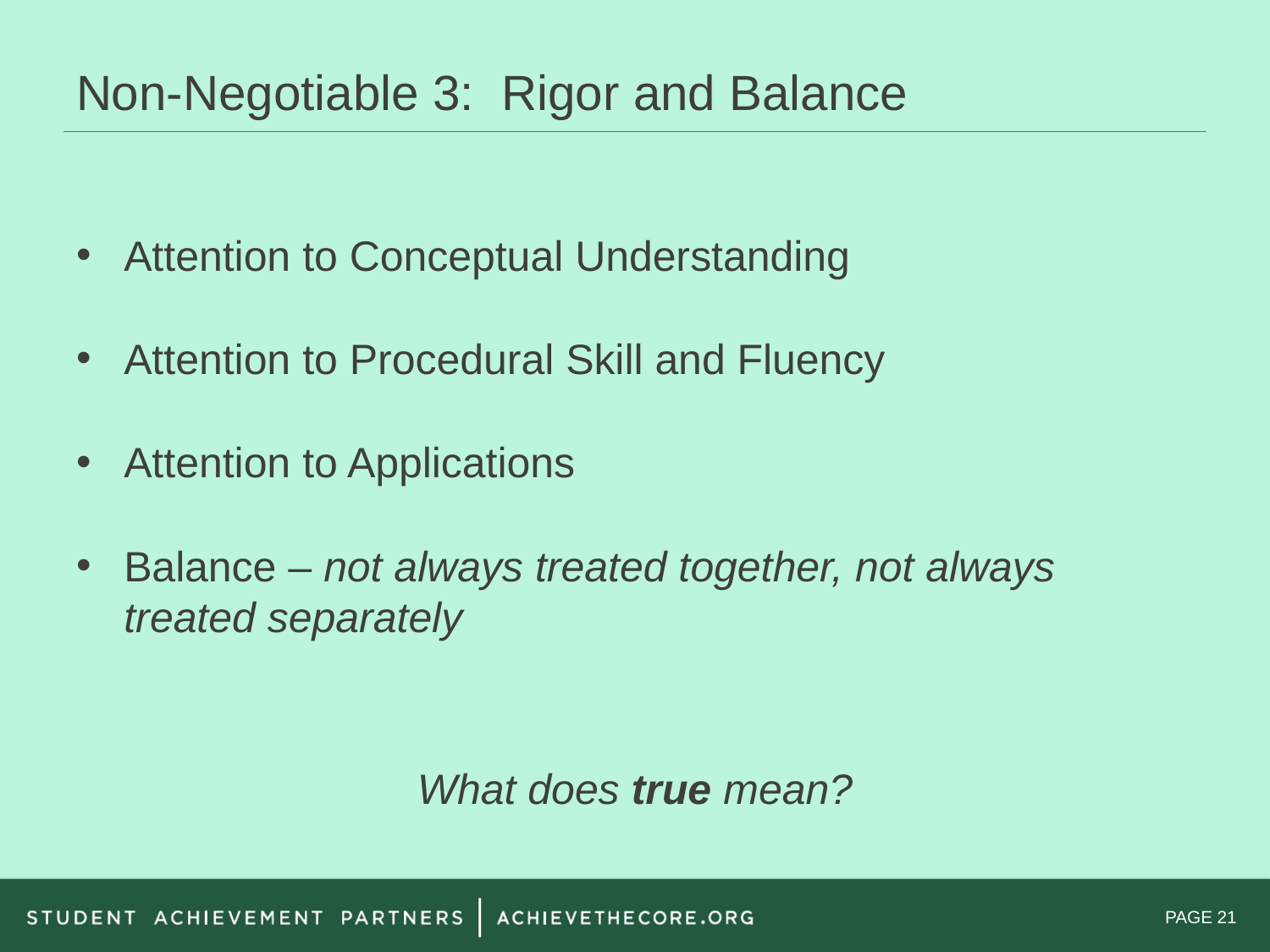

# Non-Negotiable 3:  Rigor and Balance
Attention to Conceptual Understanding
Attention to Procedural Skill and Fluency
Attention to Applications
Balance – not always treated together, not always treated separately

What does true mean?